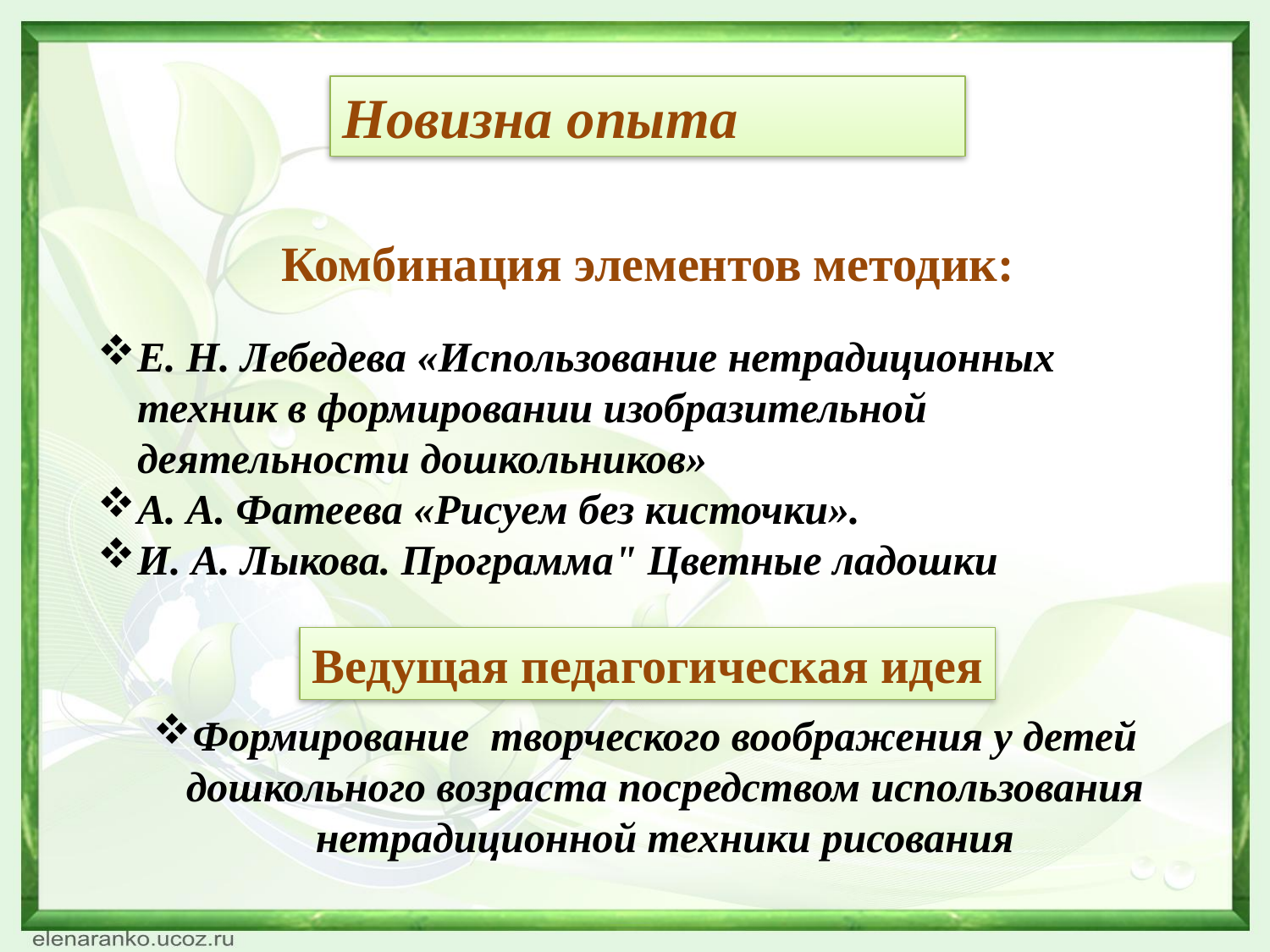

Новизна опыта
               Комбинация элементов методик:

Е. Н. Лебедева «Использование нетрадиционных техник в формировании изобразительной деятельности дошкольников»
А. А. Фатеева «Рисуем без кисточки».
И. А. Лыкова. Программа" Цветные ладошки
Ведущая педагогическая идея
Формирование  творческого воображения у детей дошкольного возраста посредством использования нетрадиционной техники рисования